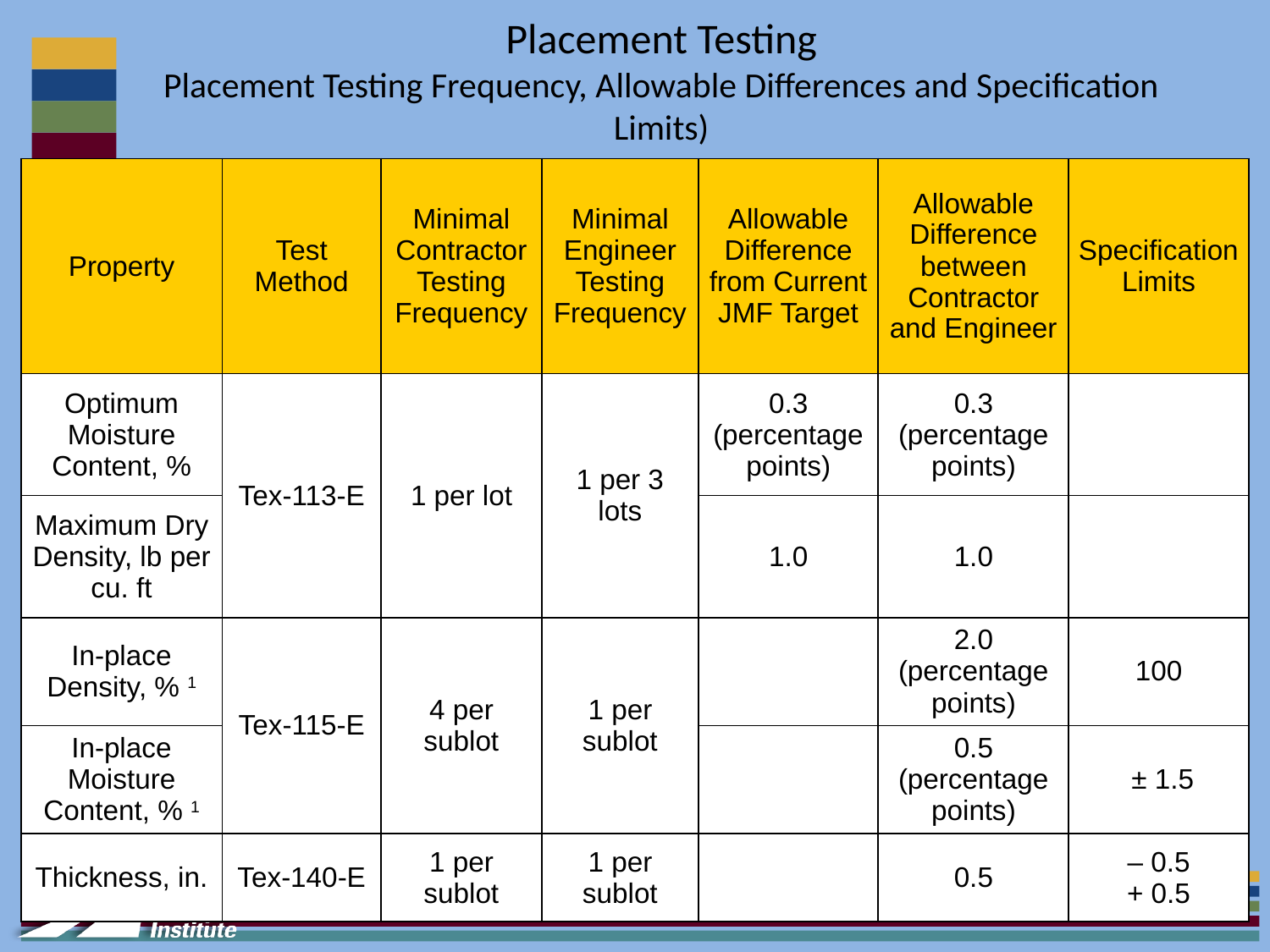

# Placement Testing Placement Testing Frequency, Allowable Differences and Specification Limits)
| Property | Test Method | Minimal Contractor Testing Frequency | Minimal Engineer Testing Frequency | Allowable Difference from Current JMF Target | Allowable Difference between Contractor and Engineer | Specification Limits |
| --- | --- | --- | --- | --- | --- | --- |
| Optimum Moisture Content, % | Tex-113-E | 1 per lot | 1 per 3 lots | 0.3 (percentage points) | 0.3 (percentage points) |  |
| Maximum Dry Density, lb per cu. ft |  |  |  | 1.0 | 1.0 |  |
| In-place Density, % 1 | Tex-115-E | 4 per sublot | 1 per sublot |  | 2.0 (percentage points) | 100 |
| In-place Moisture Content, % 1 |  |  |  |  | 0.5 (percentage points) | ± 1.5 |
| Thickness, in. | Tex-140-E | 1 per sublot | 1 per sublot |  | 0.5 | – 0.5 + 0.5 |